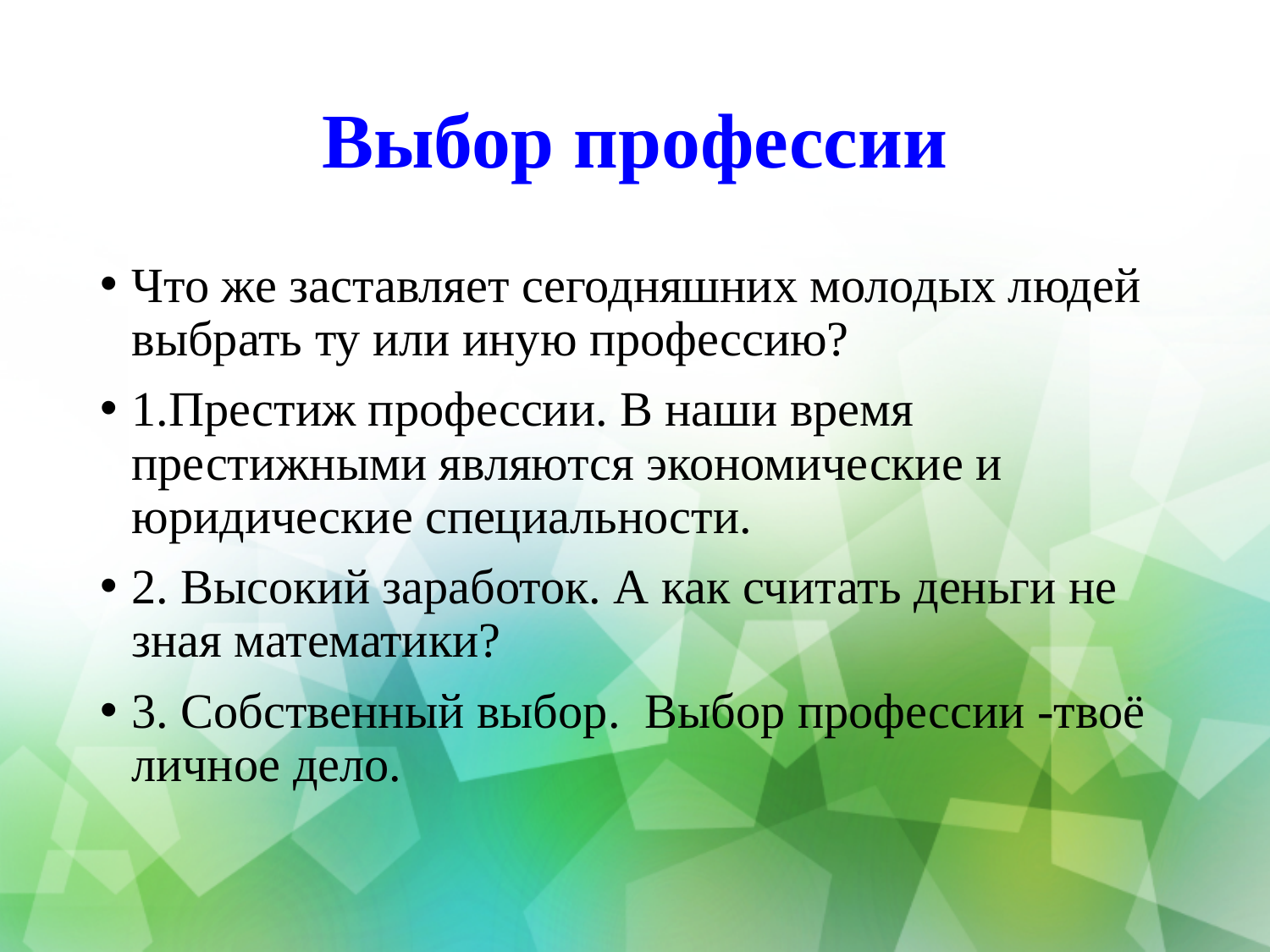

# Выбор профессии
Что же заставляет сегодняшних молодых людей выбрать ту или иную профессию?
1.Престиж профессии. В наши время престижными являются экономические и юридические специальности.
2. Высокий заработок. А как считать деньги не зная математики?
3. Собственный выбор.  Выбор профессии -твоё личное дело.